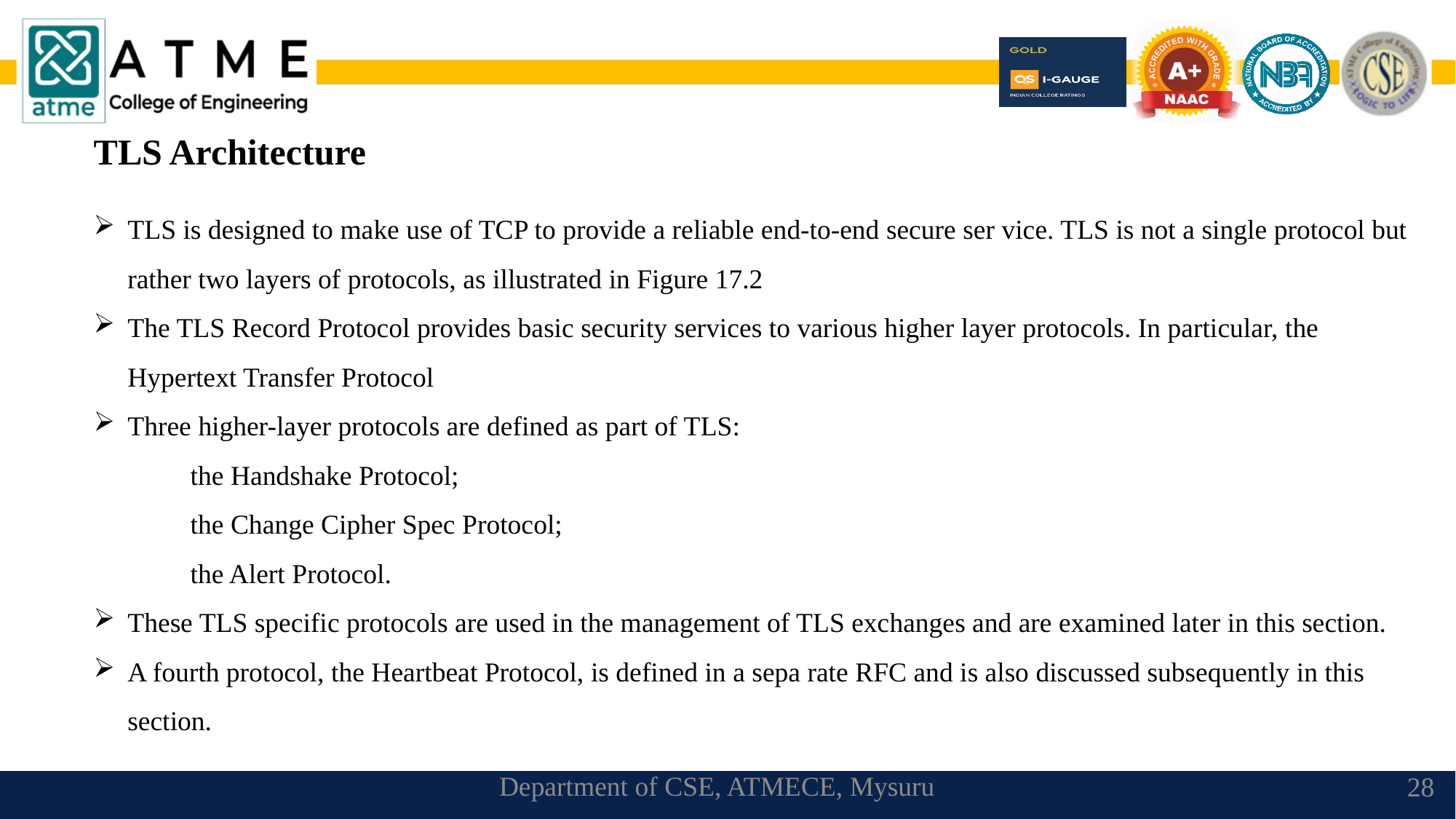

TLS Architecture
TLS is designed to make use of TCP to provide a reliable end-to-end secure ser vice. TLS is not a single protocol but rather two layers of protocols, as illustrated in Figure 17.2
The TLS Record Protocol provides basic security services to various higher layer protocols. In particular, the Hypertext Transfer Protocol
Three higher-layer protocols are defined as part of TLS:
              the Handshake Protocol;
              the Change Cipher Spec Protocol;
              the Alert Protocol.
These TLS specific protocols are used in the management of TLS exchanges and are examined later in this section.
A fourth protocol, the Heartbeat Protocol, is defined in a sepa rate RFC and is also discussed subsequently in this section.
Department of CSE, ATMECE, Mysuru
28